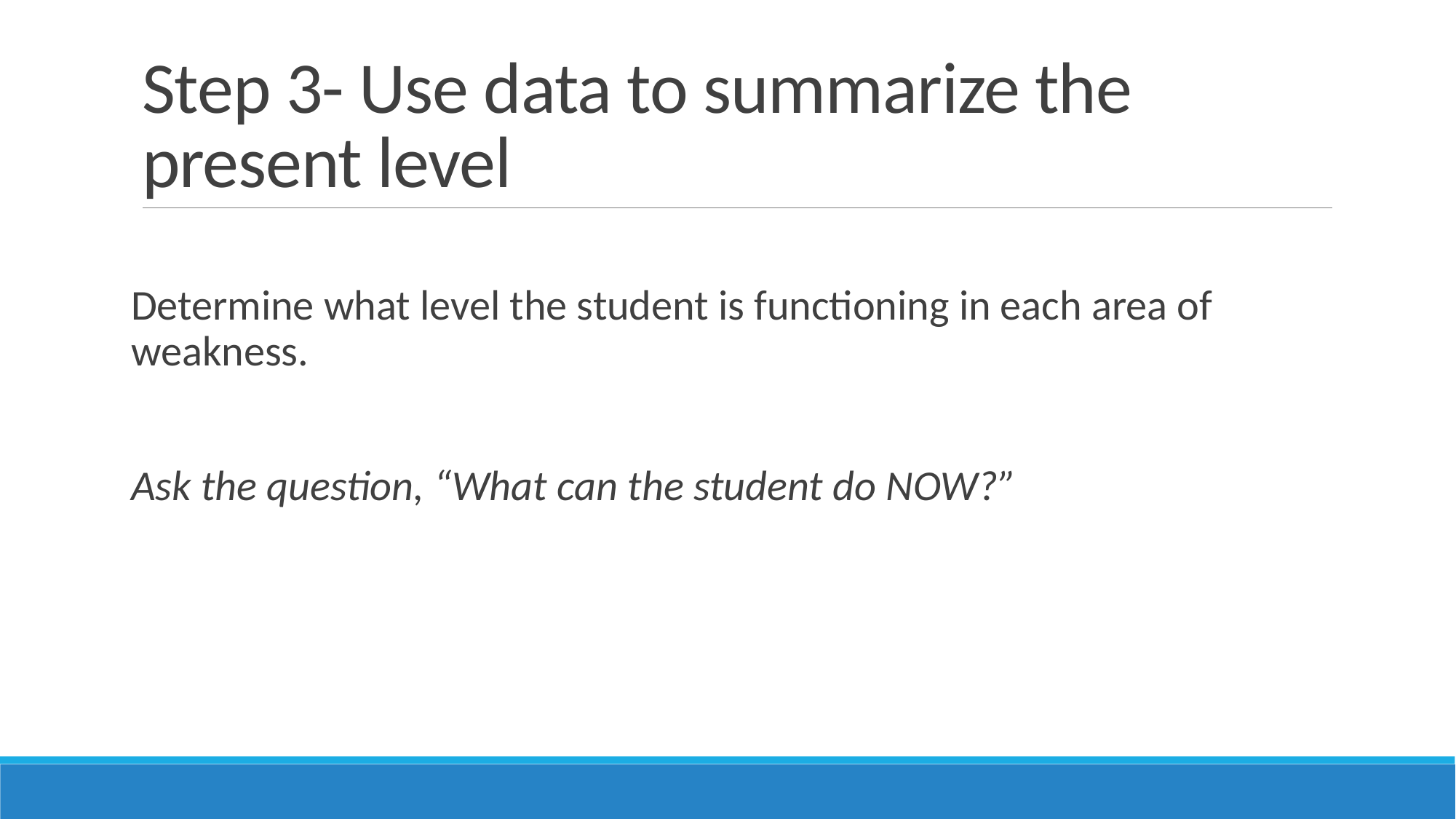

# Step 3- Use data to summarize the present level

Determine what level the student is functioning in each area of weakness.

Ask the question, “What can the student do NOW?”